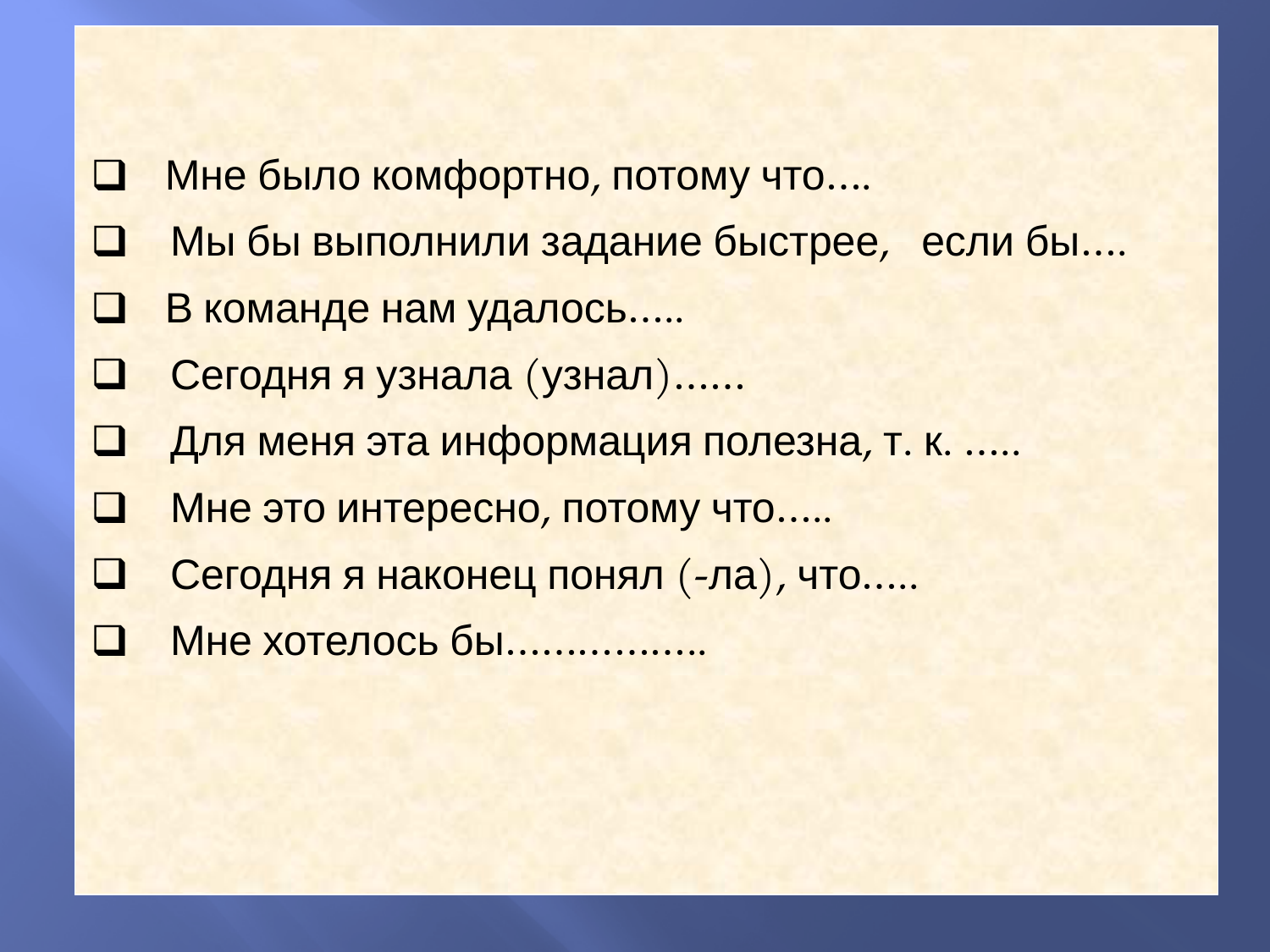

| Мне было комфортно, потому что…. Мы бы выполнили задание быстрее, если бы…. В команде нам удалось….. Сегодня я узнала (узнал)…… Для меня эта информация полезна, т. к. ….. Мне это интересно, потому что….. Сегодня я наконец понял (-ла), что….. Мне хотелось бы…………….. |
| --- |